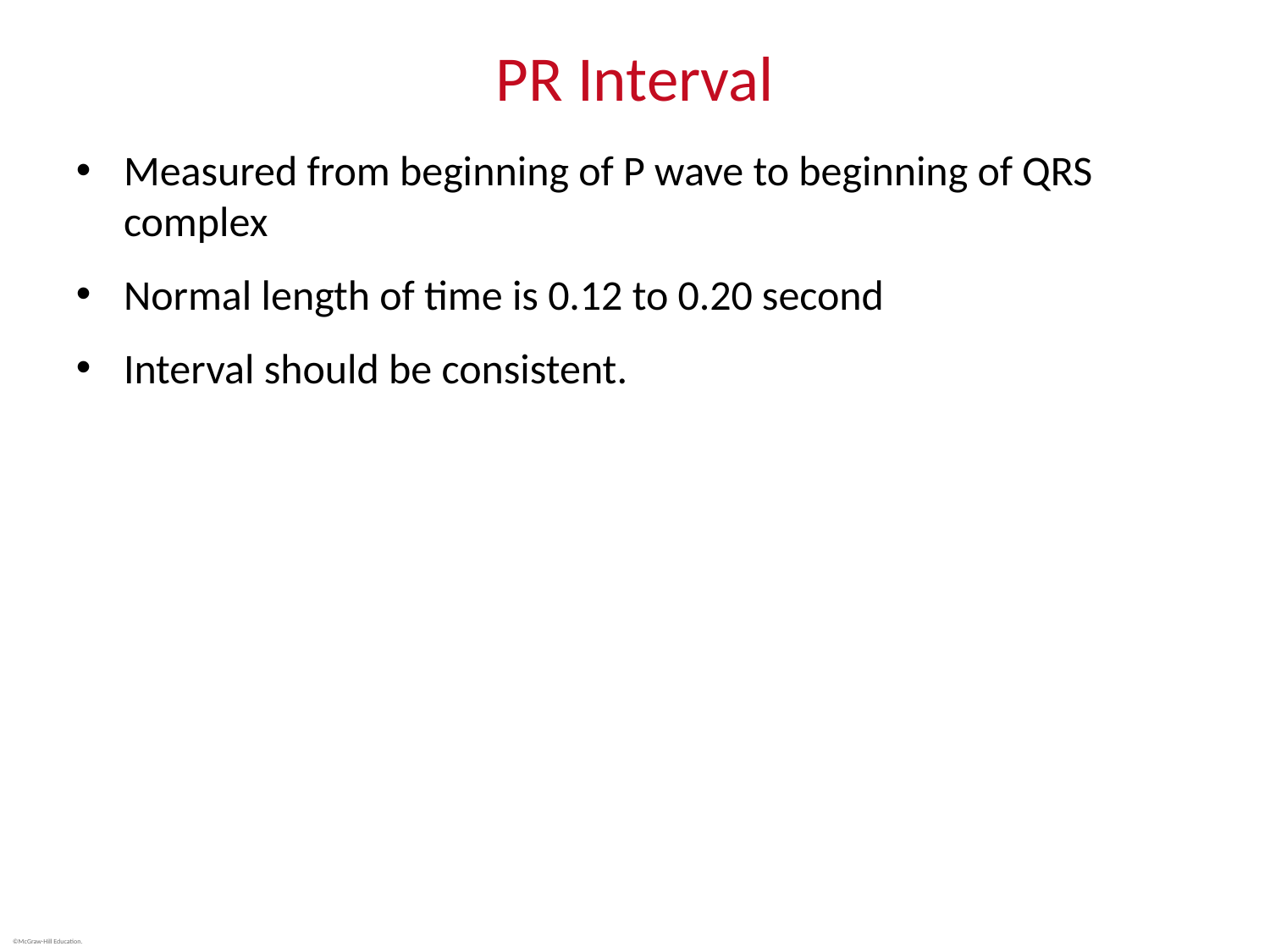

# PR Interval
Measured from beginning of P wave to beginning of QRS complex
Normal length of time is 0.12 to 0.20 second
Interval should be consistent.